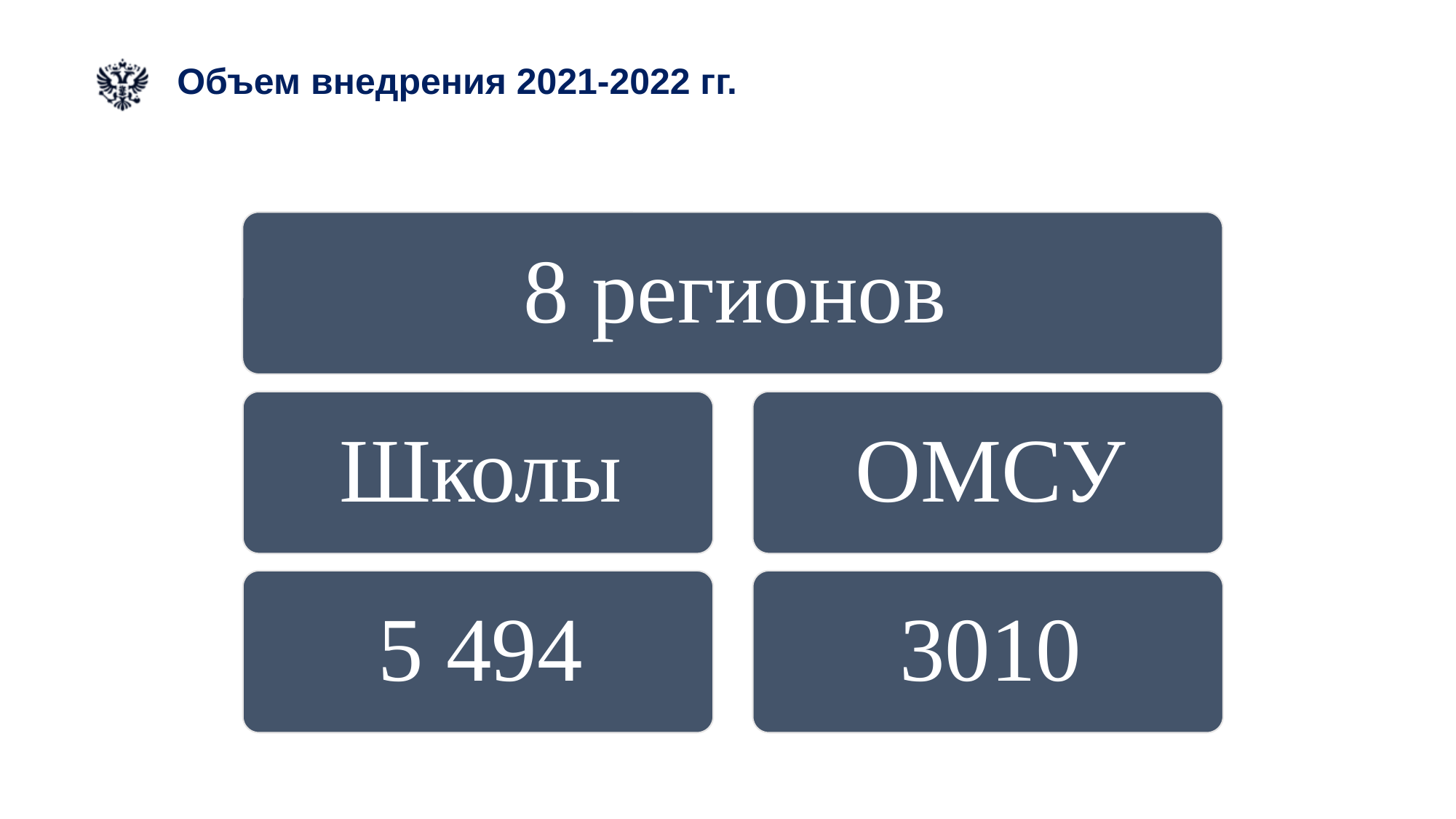

# Объем внедрения 2021-2022 гг.
8 регионов
Школы
5 494
ОМСУ
3010